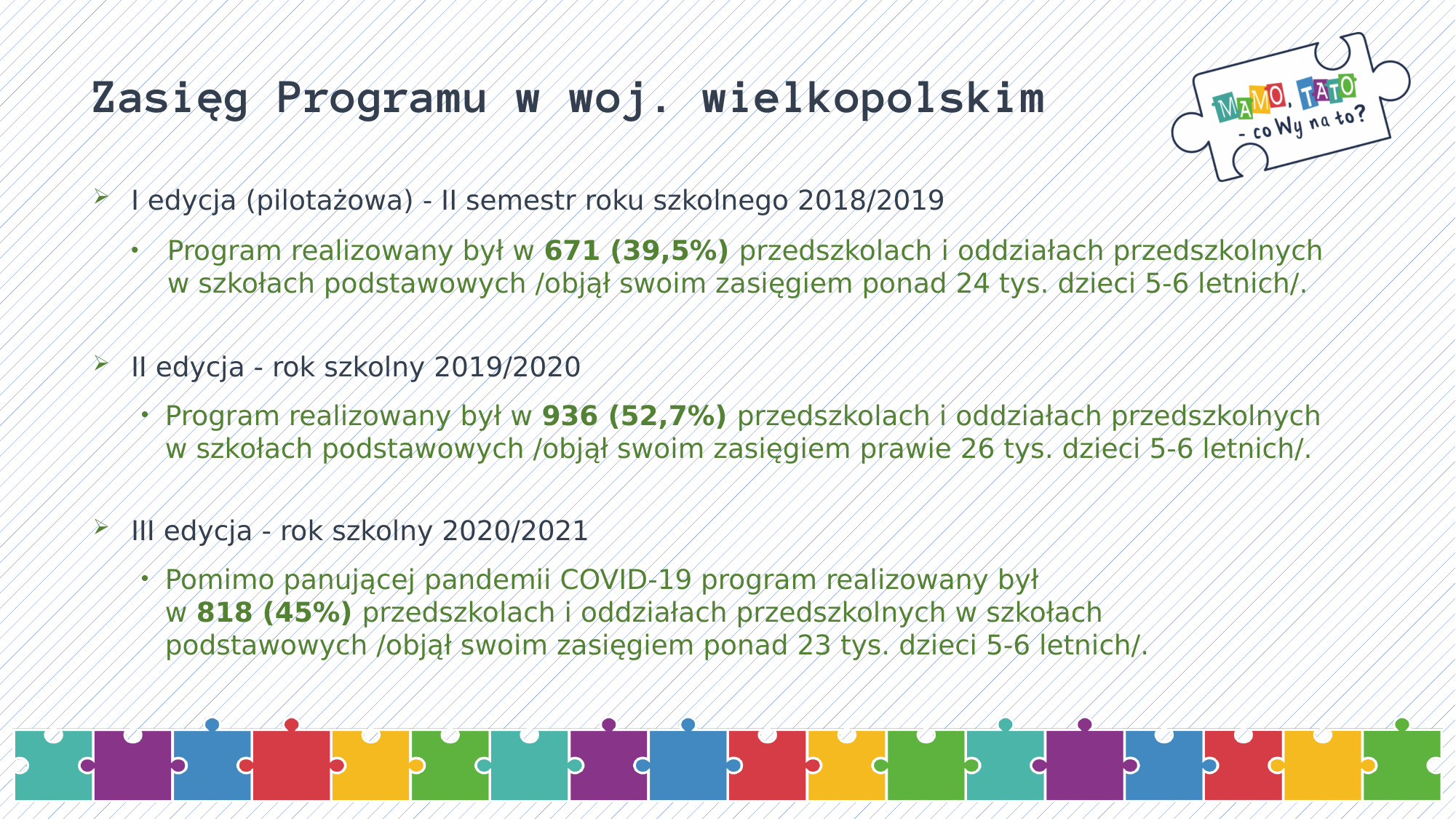

# Zasięg Programu w woj. wielkopolskim
I edycja (pilotażowa) - II semestr roku szkolnego 2018/2019

Program realizowany był w 671 (39,5%) przedszkolach i oddziałach przedszkolnych w szkołach podstawowych /objął swoim zasięgiem ponad 24 tys. dzieci 5-6 letnich/.

II edycja - rok szkolny 2019/2020

Program realizowany był w 936 (52,7%) przedszkolach i oddziałach przedszkolnych w szkołach podstawowych /objął swoim zasięgiem prawie 26 tys. dzieci 5-6 letnich/.

III edycja - rok szkolny 2020/2021

Pomimo panującej pandemii COVID-19 program realizowany był
w 818 (45%) przedszkolach i oddziałach przedszkolnych w szkołach podstawowych /objął swoim zasięgiem ponad 23 tys. dzieci 5-6 letnich/.
13